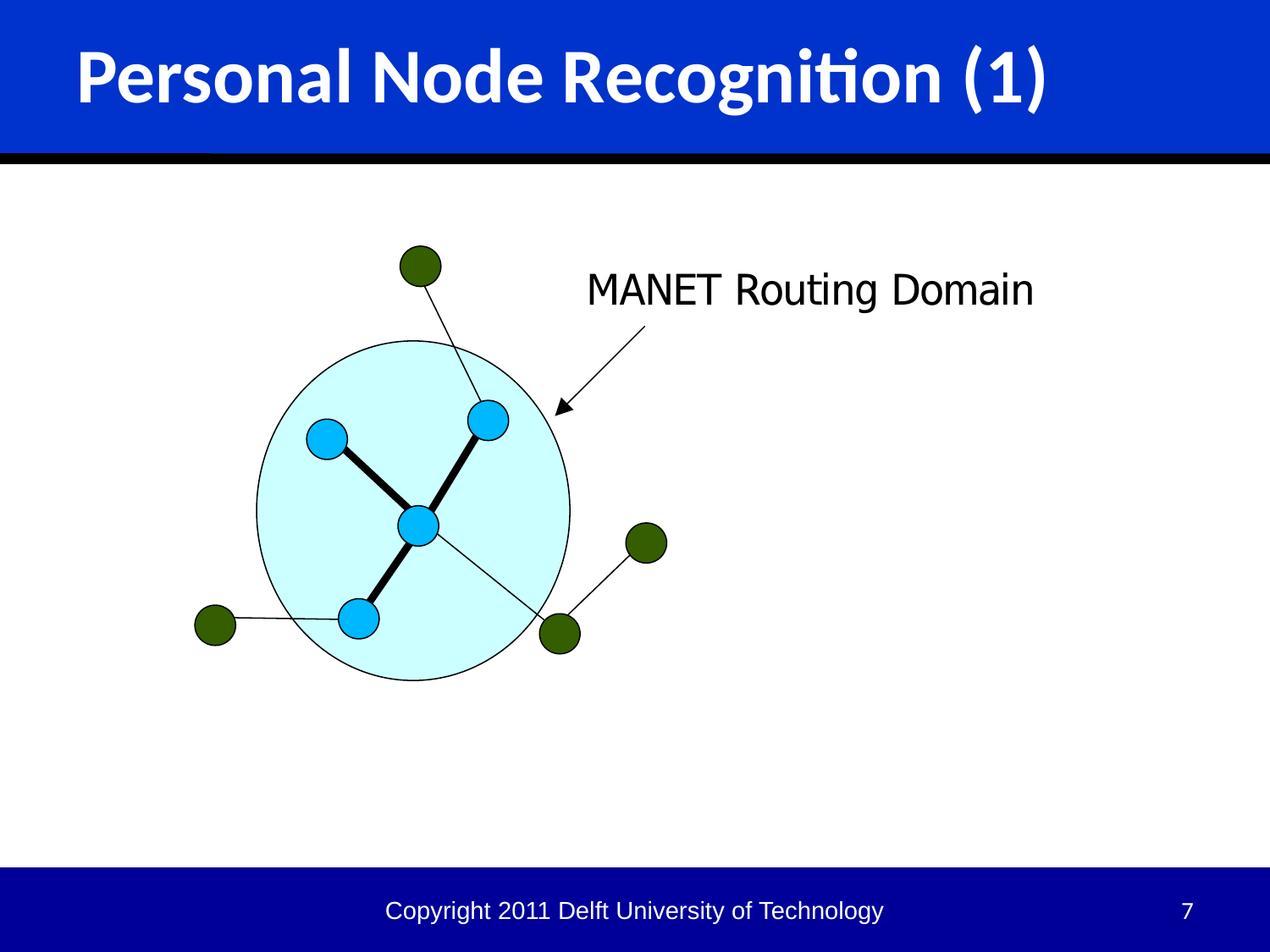

# Personal Node Recognition (1)

MANET Routing Domain

Copyright 2011 Delft University of Technology
7